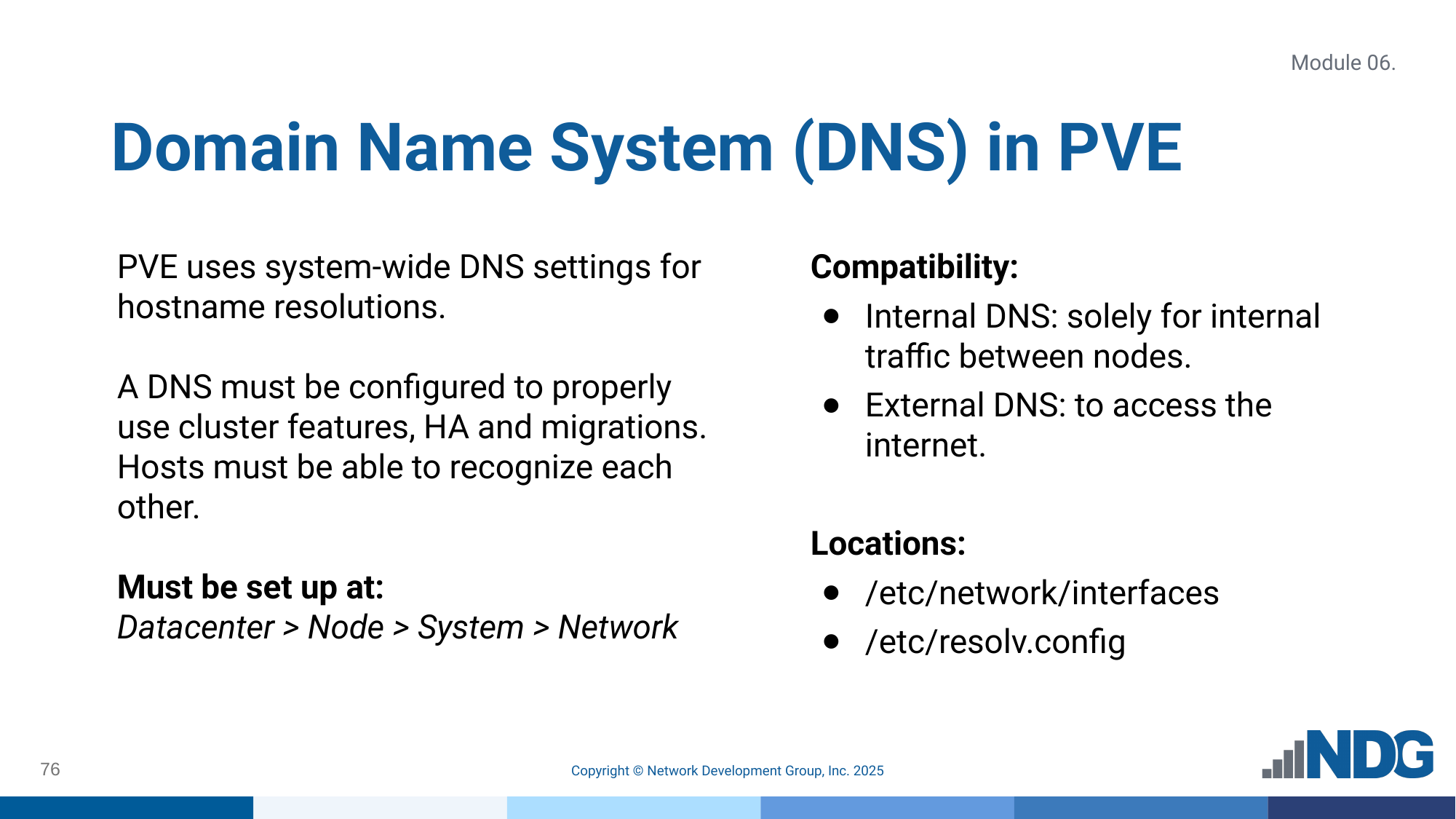

Module 06.
# Domain Name System (DNS) in PVE
PVE uses system-wide DNS settings for hostname resolutions.

A DNS must be configured to properly use cluster features, HA and migrations. Hosts must be able to recognize each other.

Must be set up at:
Datacenter > Node > System > Network

Compatibility:
Internal DNS: solely for internal traffic between nodes.
External DNS: to access the internet.

Locations:
/etc/network/interfaces
/etc/resolv.config